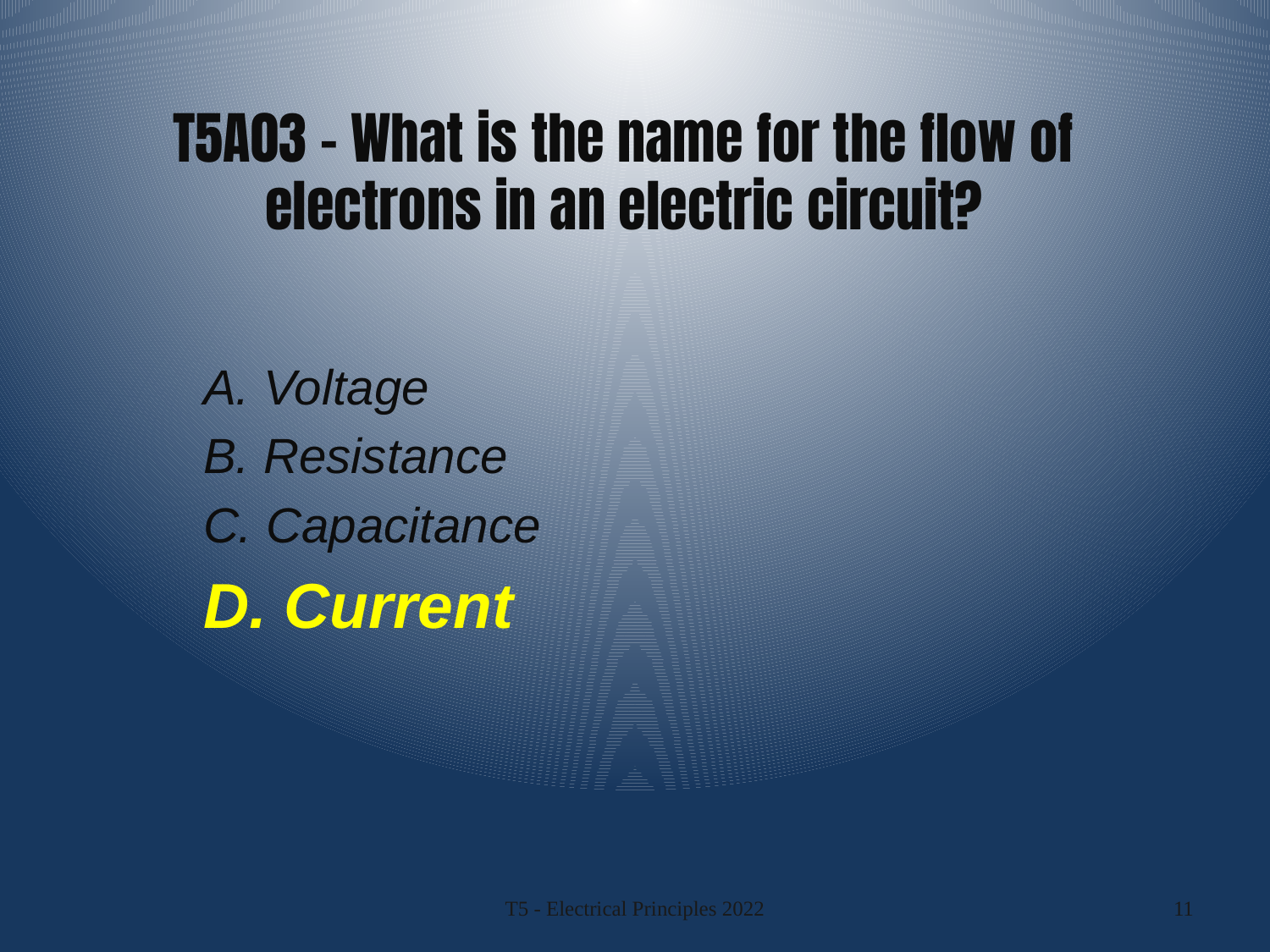

# T5A03 - What is the name for the flow of electrons in an electric circuit?
A. Voltage
B. Resistance
C. Capacitance
D. Current

T5 - Electrical Principles 2022
11